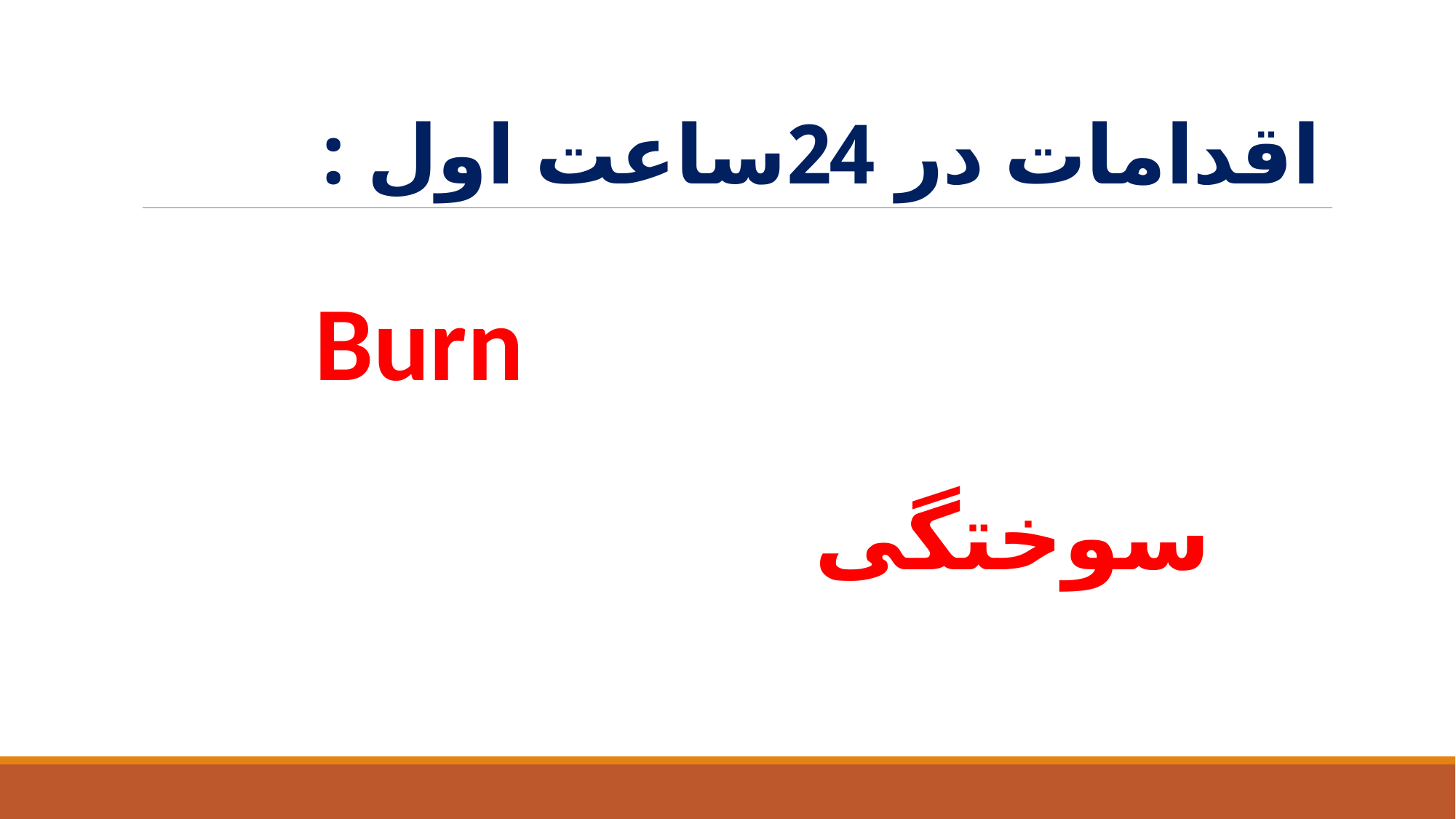

# اقدامات در 24ساعت اول :

         Burn

         سوختگی